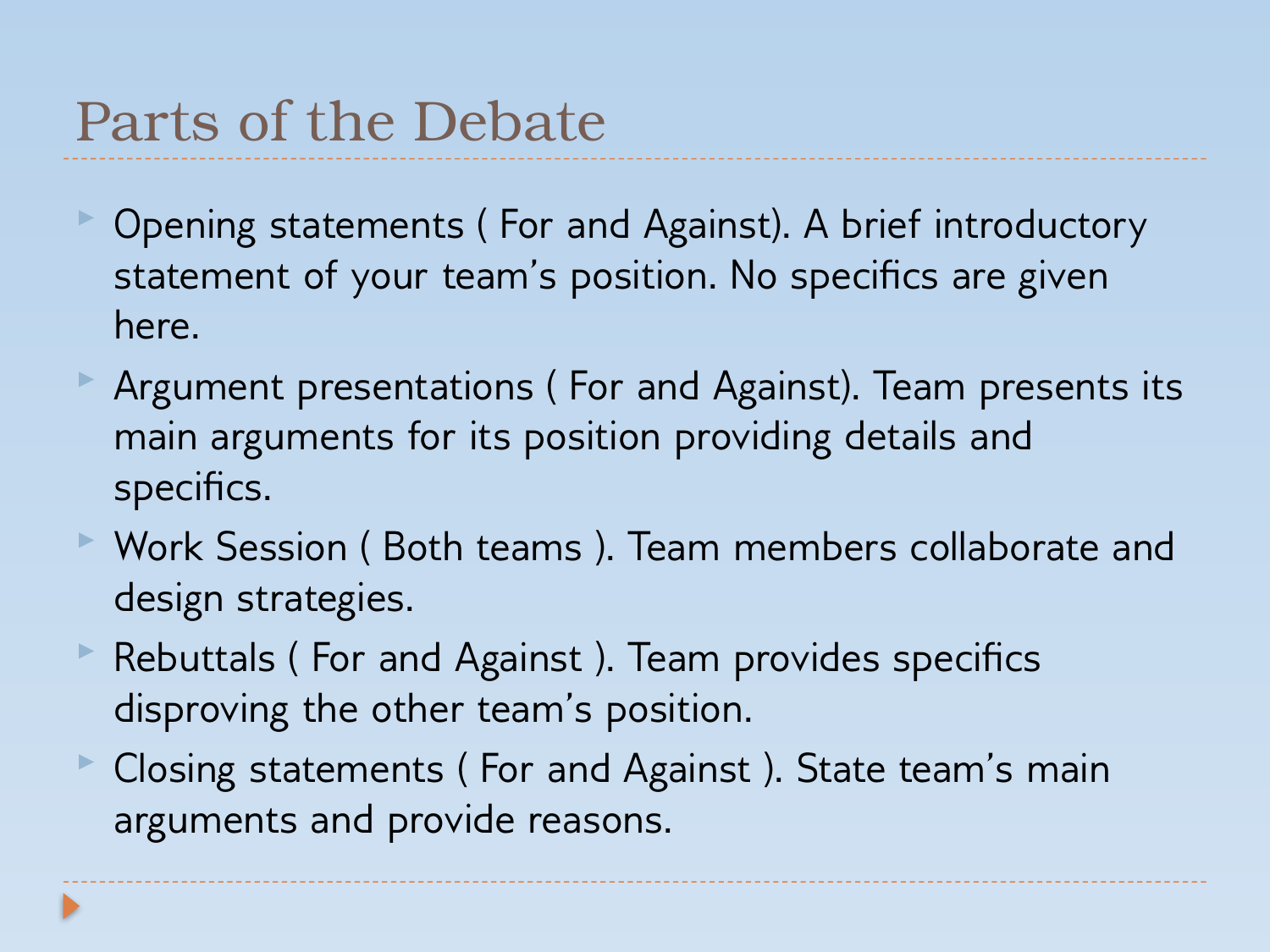

# Parts of the Debate
Opening statements ( For and Against). A brief introductory statement of your team’s position. No specifics are given here.
Argument presentations ( For and Against). Team presents its main arguments for its position providing details and specifics.
Work Session ( Both teams ). Team members collaborate and design strategies.
Rebuttals ( For and Against ). Team provides specifics disproving the other team’s position.
Closing statements ( For and Against ). State team’s main arguments and provide reasons.